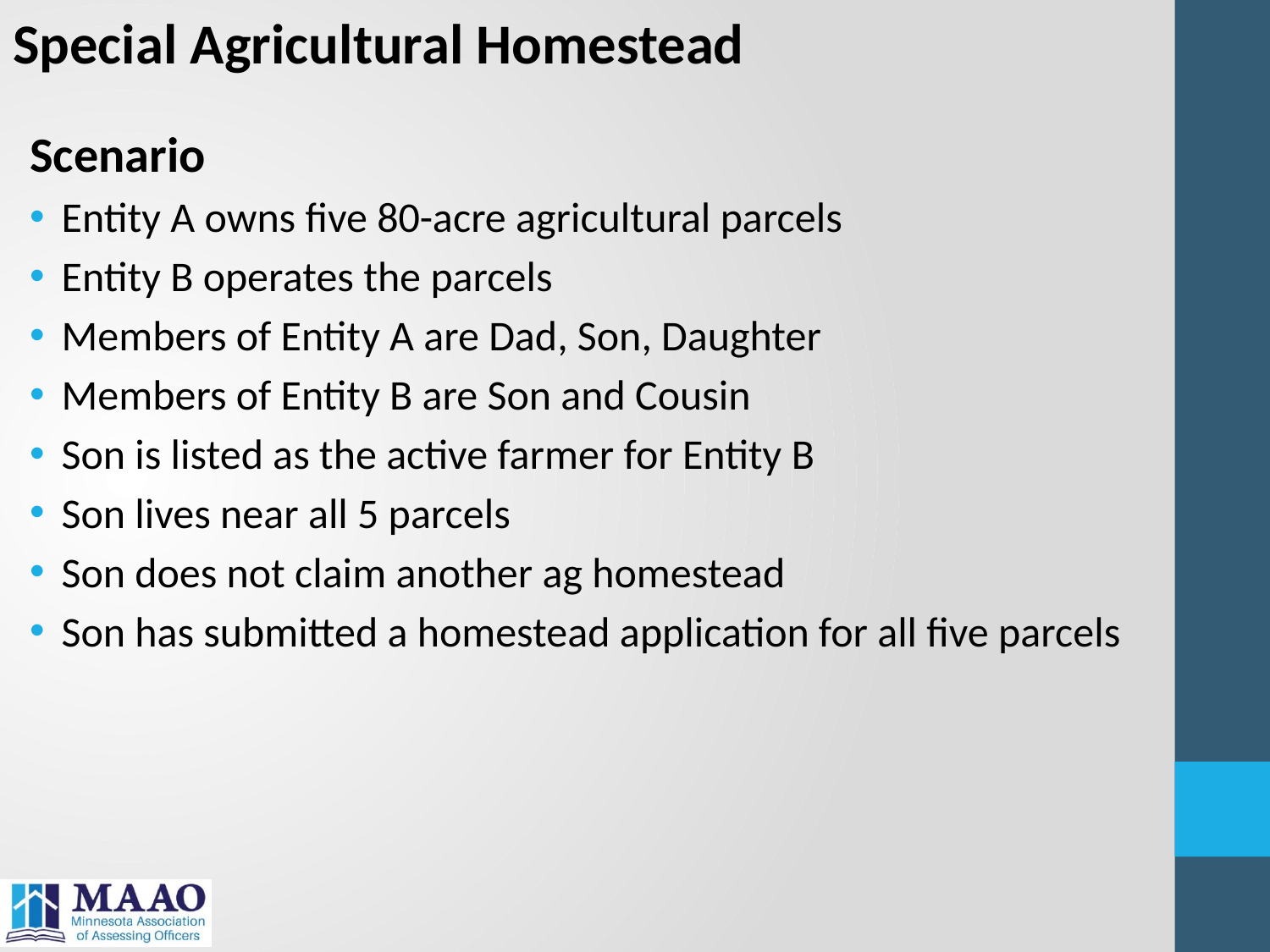

Special Agricultural Homestead
Scenario
Entity A owns five 80-acre agricultural parcels
Entity B operates the parcels
Members of Entity A are Dad, Son, Daughter
Members of Entity B are Son and Cousin
Son is listed as the active farmer for Entity B
Son lives near all 5 parcels
Son does not claim another ag homestead
Son has submitted a homestead application for all five parcels